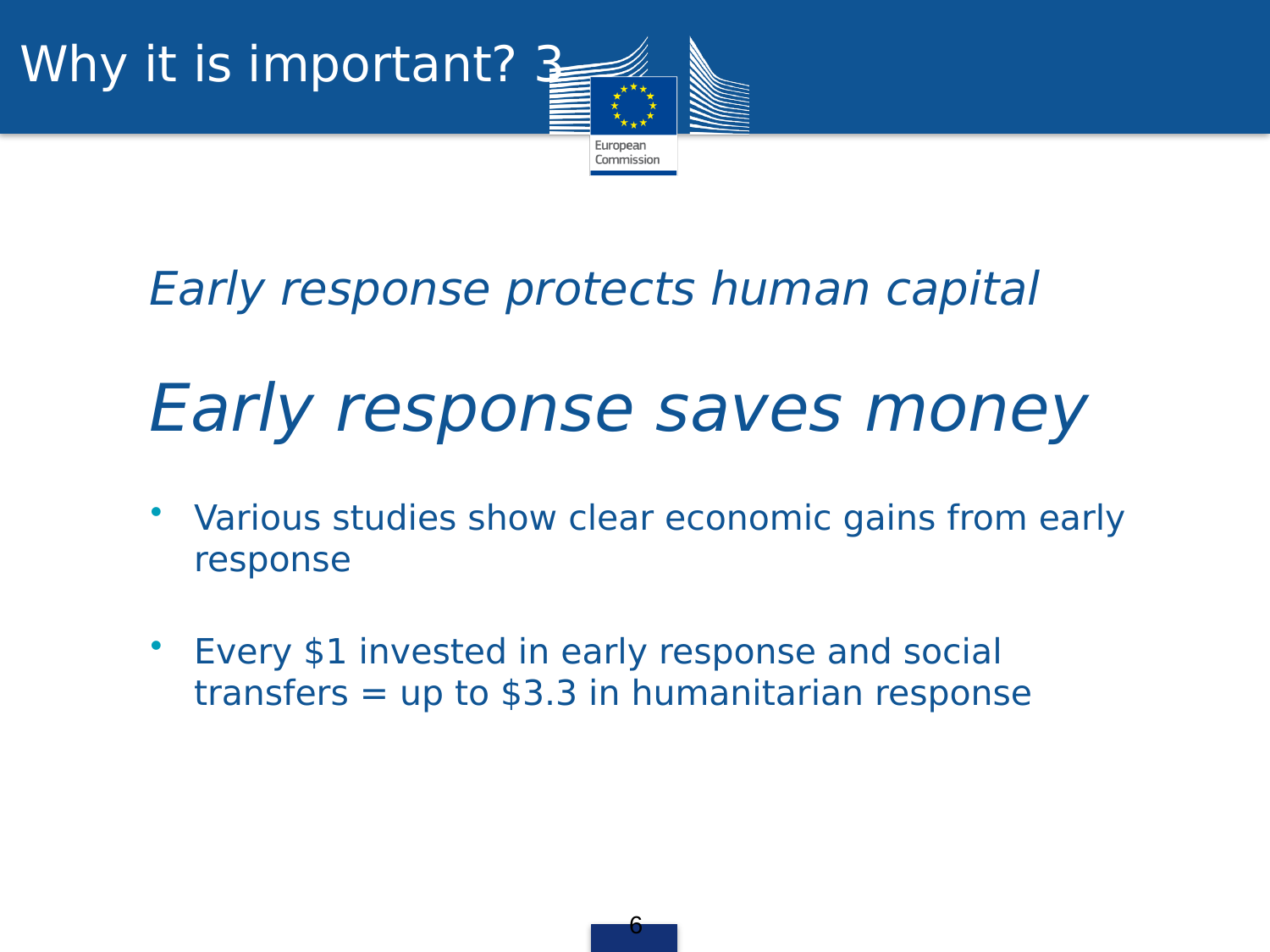

Why it is important? 3
Early response protects human capital
Early response saves money
Various studies show clear economic gains from early response
Every $1 invested in early response and social transfers = up to $3.3 in humanitarian response
6